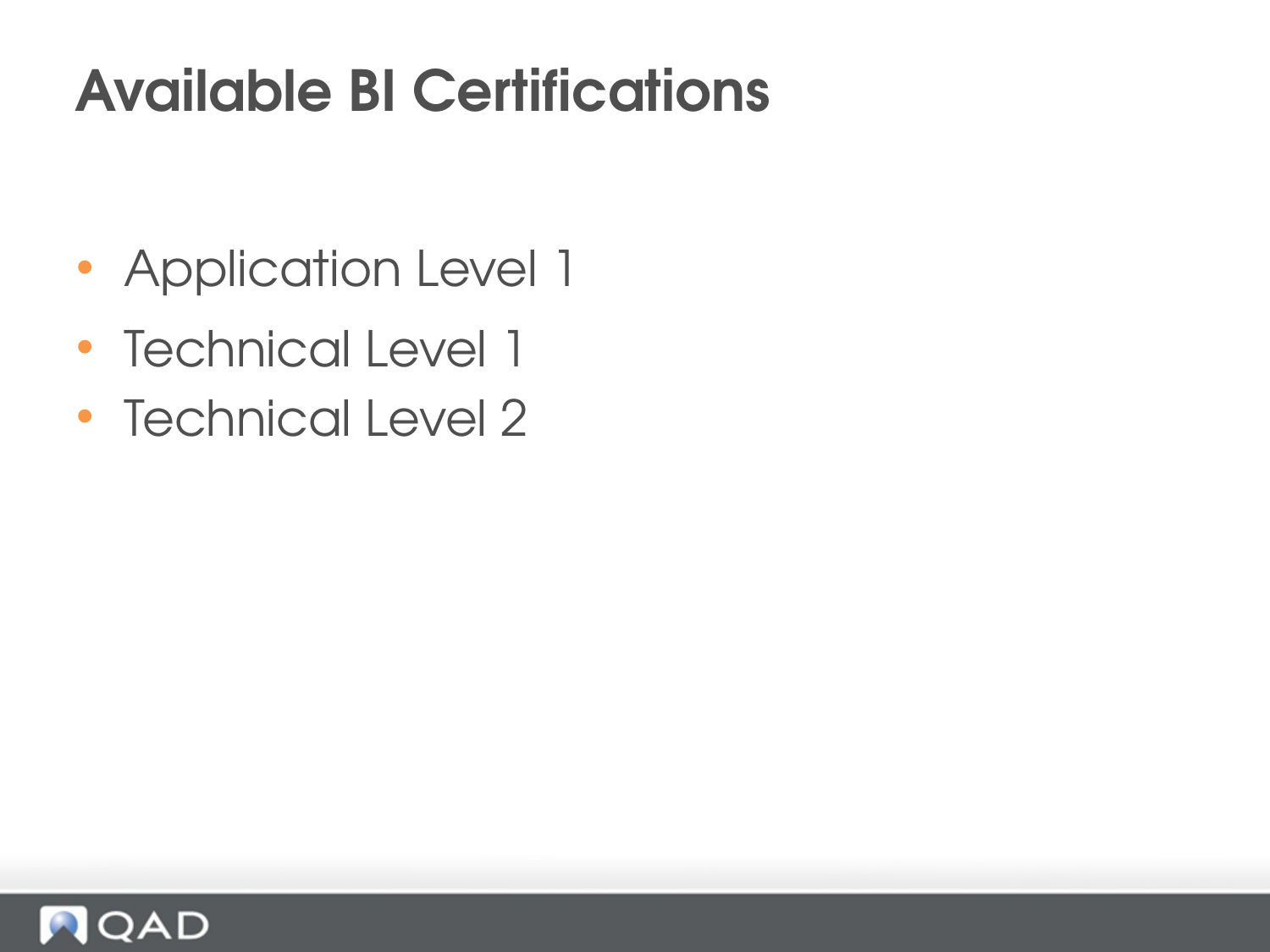

# Available BI Certifications
Application Level 1
Technical Level 1
Technical Level 2